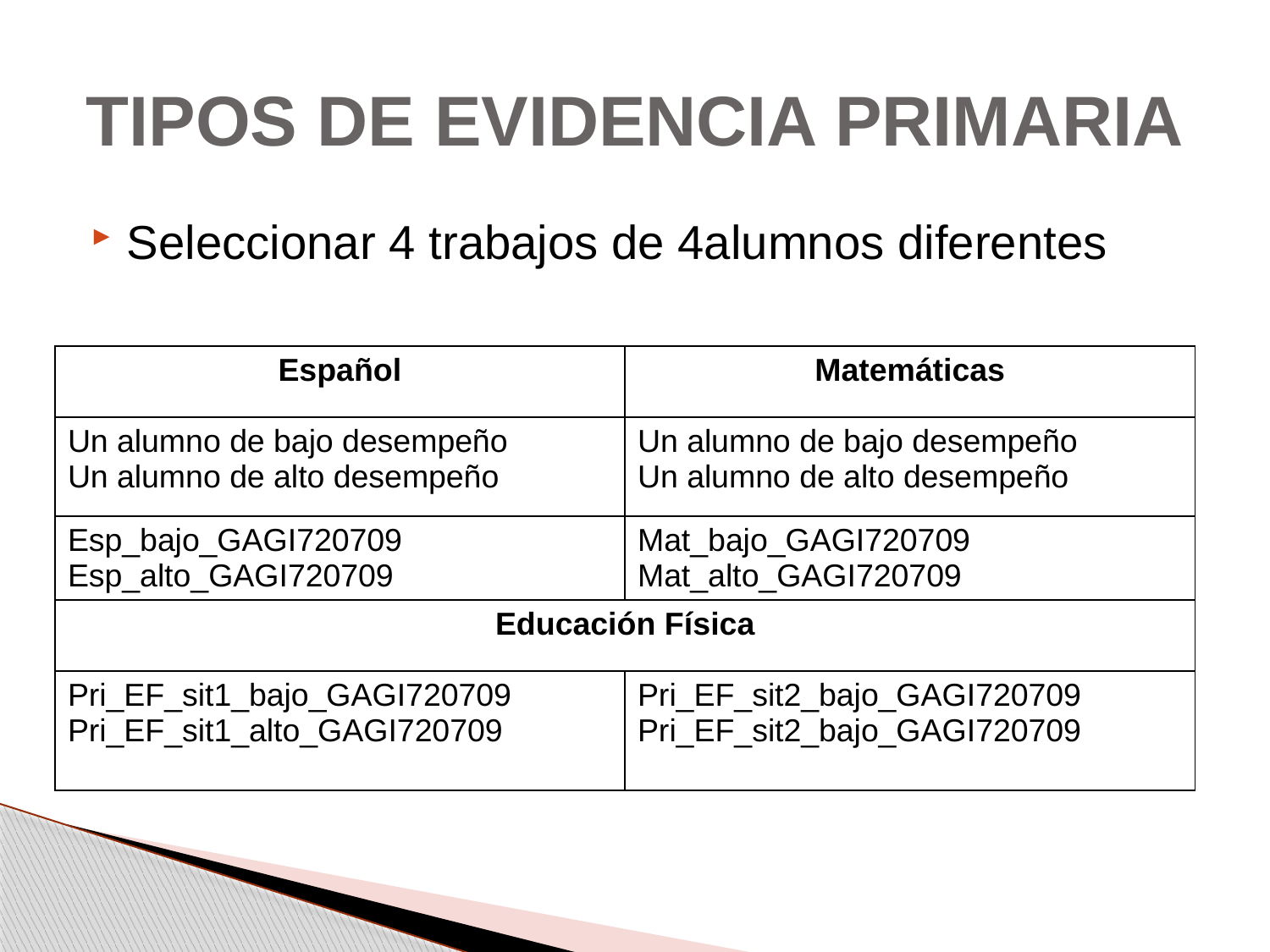

# TIPOS DE EVIDENCIA PRIMARIA
Seleccionar 4 trabajos de 4alumnos diferentes

| Español | Matemáticas |
| --- | --- |
| Un alumno de bajo desempeño Un alumno de alto desempeño | Un alumno de bajo desempeño Un alumno de alto desempeño |
| Esp\_bajo\_GAGI720709 Esp\_alto\_GAGI720709 | Mat\_bajo\_GAGI720709 Mat\_alto\_GAGI720709 |
| Educación Física |  |
| Pri\_EF\_sit1\_bajo\_GAGI720709 Pri\_EF\_sit1\_alto\_GAGI720709 | Pri\_EF\_sit2\_bajo\_GAGI720709 Pri\_EF\_sit2\_bajo\_GAGI720709 |